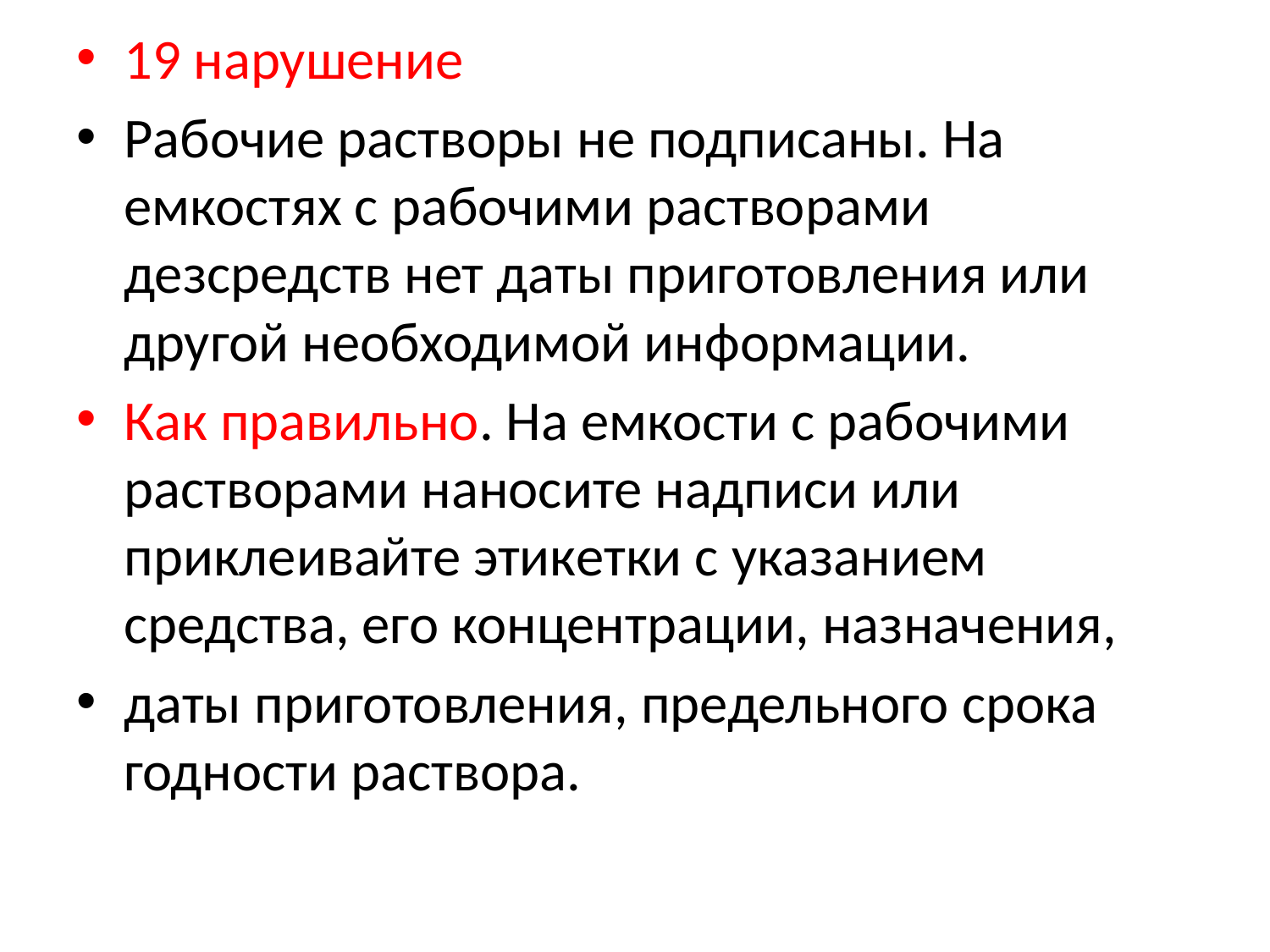

19 нарушение
Рабочие растворы не подписаны. На емкостях с рабочими растворами дезсредств нет даты приготовления или другой необходимой информации.
Как правильно. На емкости с рабочими растворами наносите надписи или приклеивайте этикетки с указанием средства, его концентрации, назначения,
даты приготовления, предельного срока годности раствора.